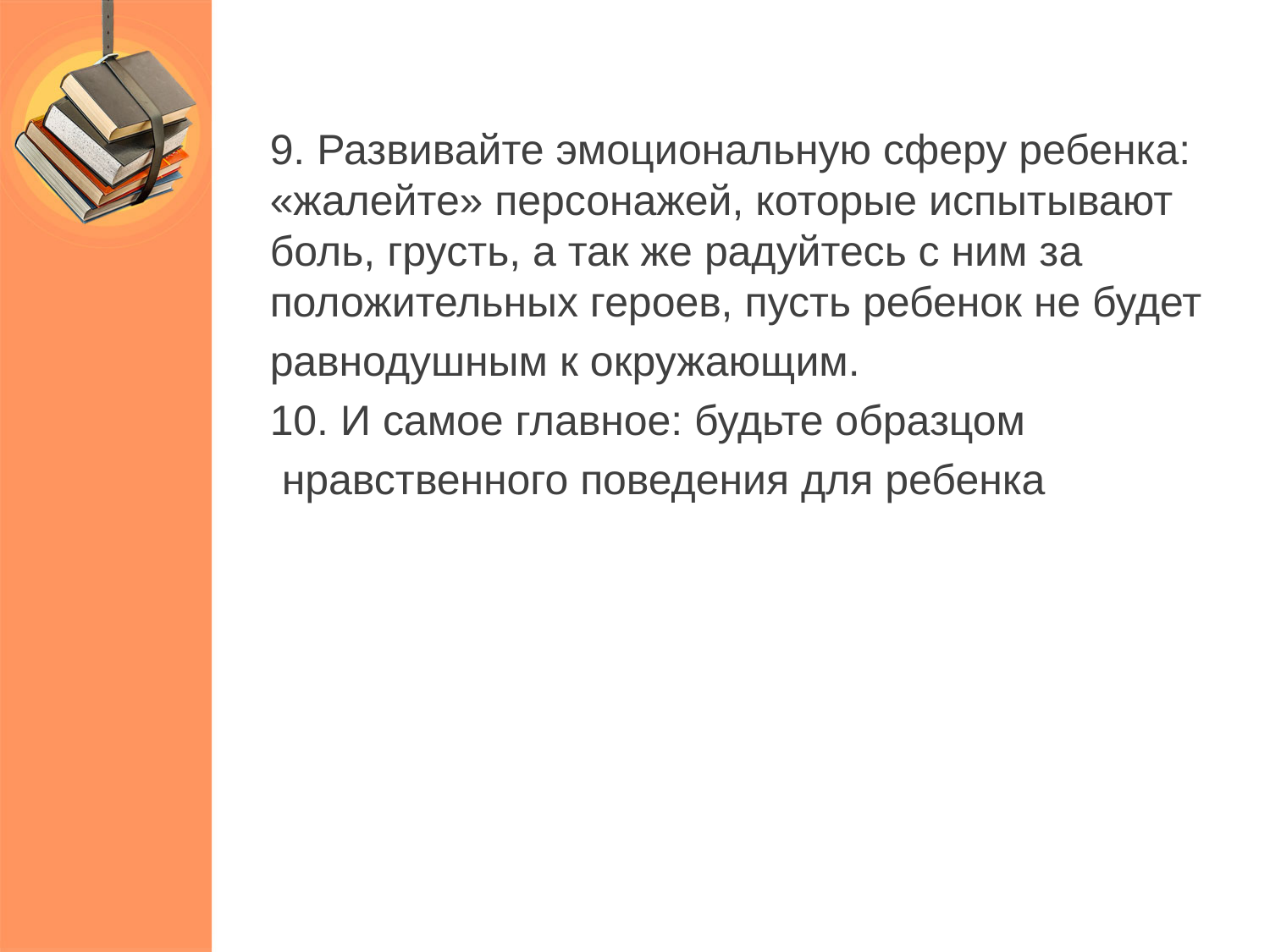

9. Развивайте эмоциональную сферу ребенка: «жалейте» персонажей, которые испытывают боль, грусть, а так же радуйтесь с ним за положительных героев, пусть ребенок не будет
равнодушным к окружающим.
10. И самое главное: будьте образцом
 нравственного поведения для ребенка